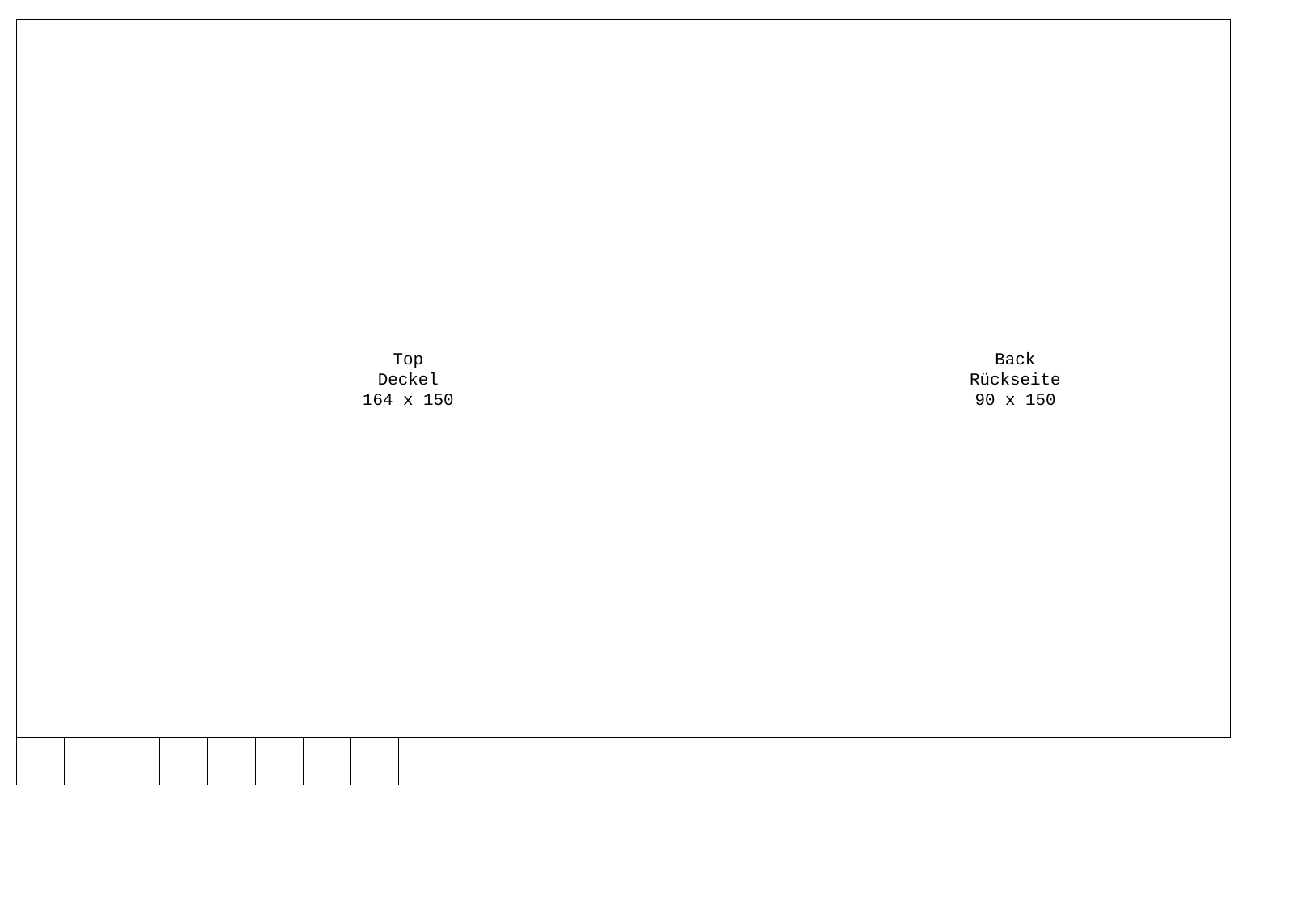

Top
Deckel
164 x 150
Back
Rückseite
90 x 150